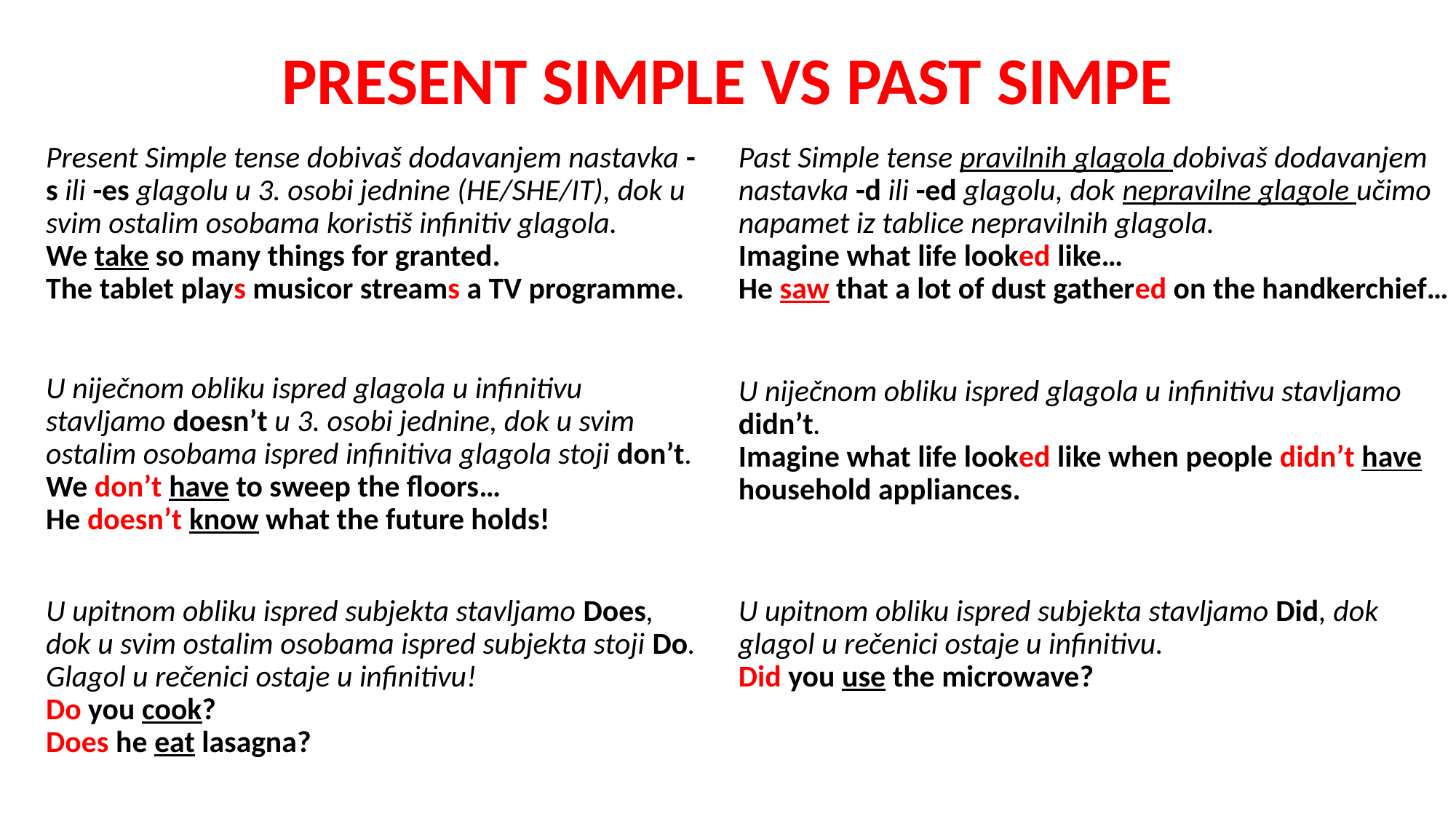

PRESENT SIMPLE VS PAST SIMPE
Present Simple tense dobivaš dodavanjem nastavka -s ili -es glagolu u 3. osobi jednine (HE/SHE/IT), dok u svim ostalim osobama koristiš infinitiv glagola.
We take so many things for granted.
The tablet plays musicor streams a TV programme.
Past Simple tense pravilnih glagola dobivaš dodavanjem nastavka -d ili -ed glagolu, dok nepravilne glagole učimo napamet iz tablice nepravilnih glagola.
Imagine what life looked like…
He saw that a lot of dust gathered on the handkerchief…
U niječnom obliku ispred glagola u infinitivu stavljamo doesn’t u 3. osobi jednine, dok u svim ostalim osobama ispred infinitiva glagola stoji don’t.
We don’t have to sweep the floors…
He doesn’t know what the future holds!
U niječnom obliku ispred glagola u infinitivu stavljamo
didn’t.
Imagine what life looked like when people didn’t have household appliances.
U upitnom obliku ispred subjekta stavljamo Does, dok u svim ostalim osobama ispred subjekta stoji Do. Glagol u rečenici ostaje u infinitivu!
Do you cook?
Does he eat lasagna?
U upitnom obliku ispred subjekta stavljamo Did, dok glagol u rečenici ostaje u infinitivu.
Did you use the microwave?